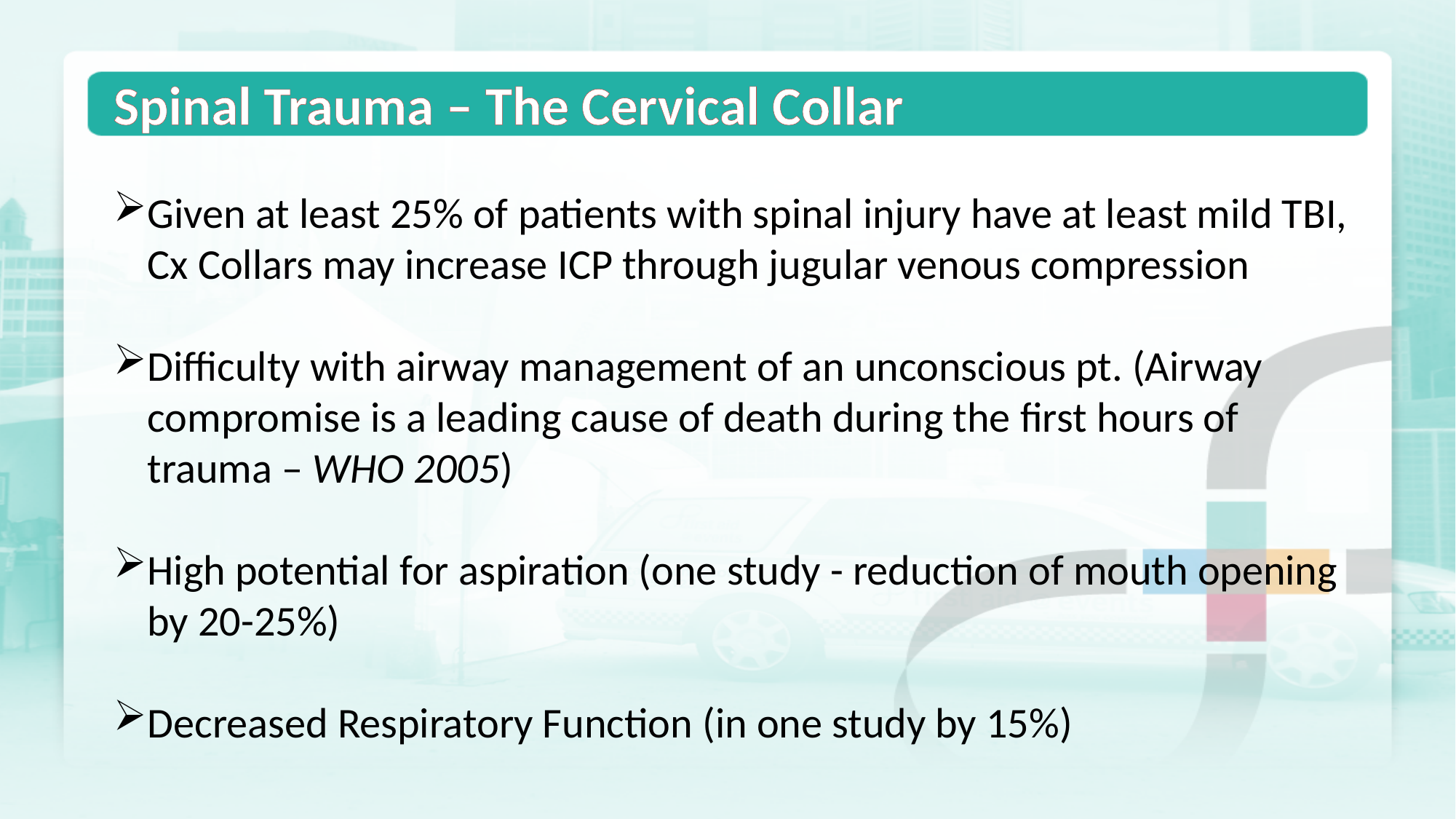

Spinal Trauma – The Cervical Collar
Given at least 25% of patients with spinal injury have at least mild TBI, Cx Collars may increase ICP through jugular venous compression

Difficulty with airway management of an unconscious pt. (Airway compromise is a leading cause of death during the first hours of trauma – WHO 2005)

High potential for aspiration (one study - reduction of mouth opening by 20-25%)

Decreased Respiratory Function (in one study by 15%)